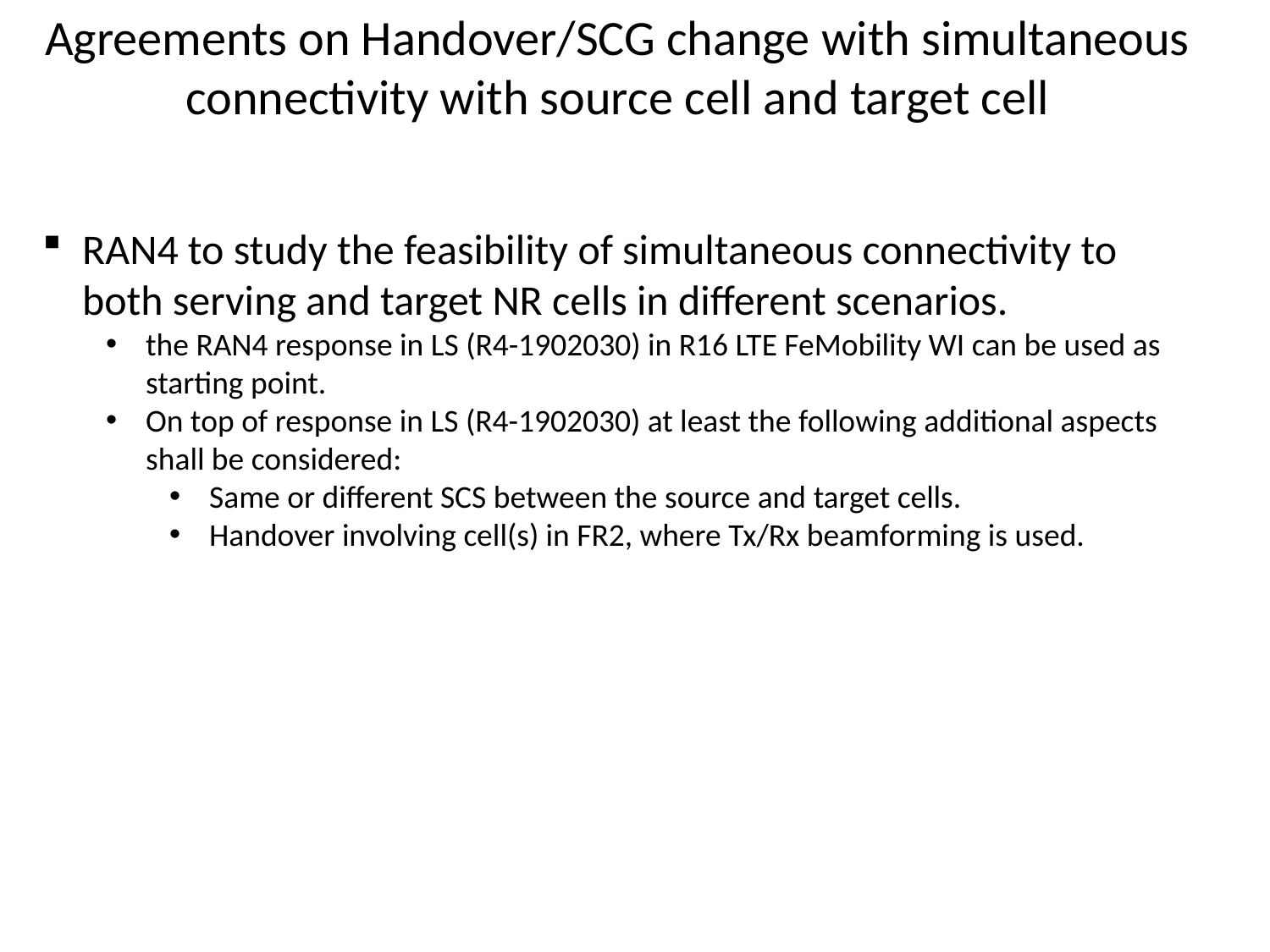

# Agreements on Handover/SCG change with simultaneous connectivity with source cell and target cell
RAN4 to study the feasibility of simultaneous connectivity to both serving and target NR cells in different scenarios.
the RAN4 response in LS (R4-1902030) in R16 LTE FeMobility WI can be used as starting point.
On top of response in LS (R4-1902030) at least the following additional aspects shall be considered:
Same or different SCS between the source and target cells.
Handover involving cell(s) in FR2, where Tx/Rx beamforming is used.